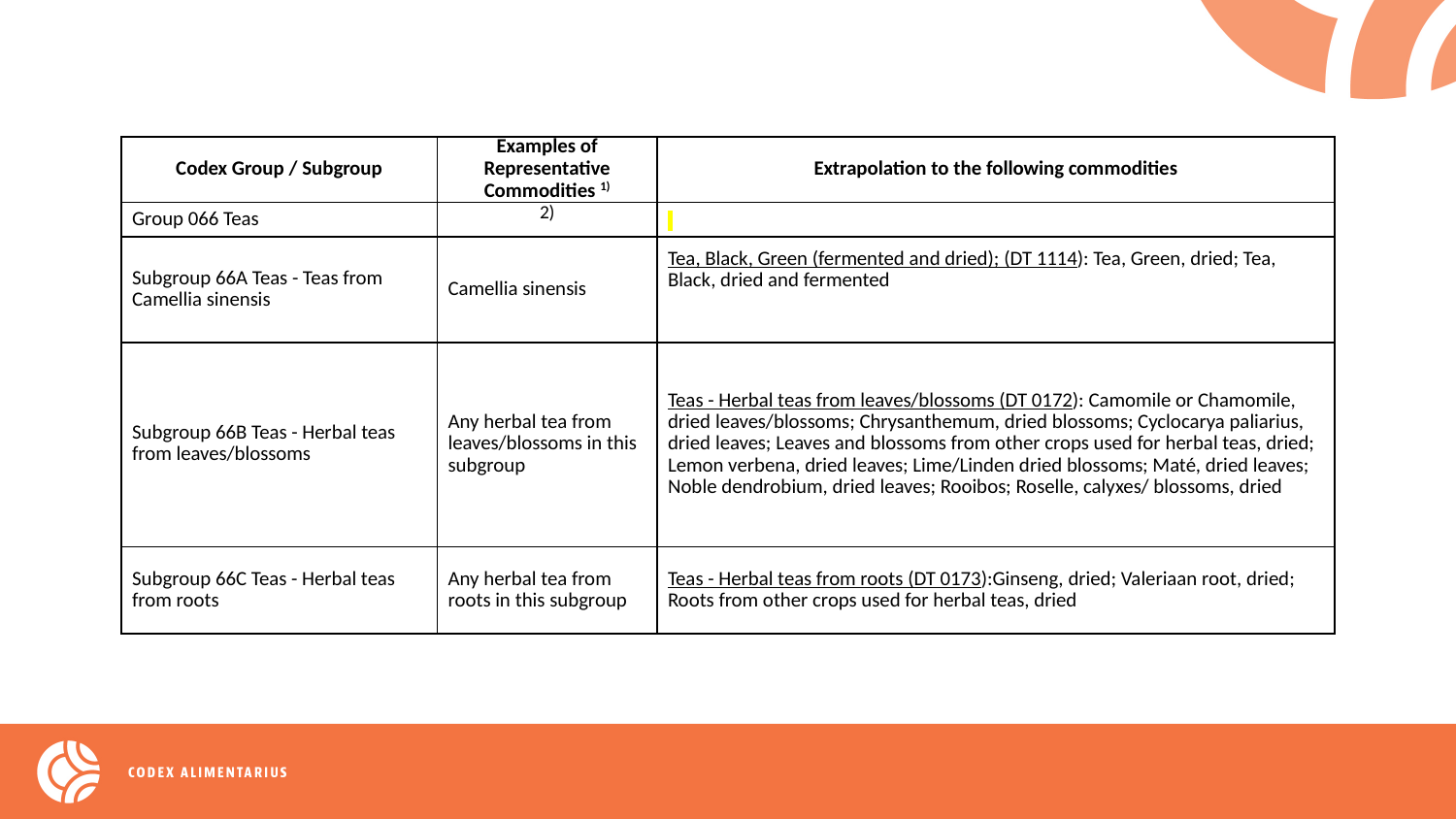

| Codex Group / Subgroup | Examples of Representative Commodities 1) | Extrapolation to the following commodities |
| --- | --- | --- |
| Group 066 Teas | 2) |  |
| Subgroup 66A Teas - Teas from Camellia sinensis | Camellia sinensis | Tea, Black, Green (fermented and dried); (DT 1114): Tea, Green, dried; Tea, Black, dried and fermented |
| Subgroup 66B Teas - Herbal teas from leaves/blossoms | Any herbal tea from leaves/blossoms in this subgroup | Teas - Herbal teas from leaves/blossoms (DT 0172): Camomile or Chamomile, dried leaves/blossoms; Chrysanthemum, dried blossoms; Cyclocarya paliarius, dried leaves; Leaves and blossoms from other crops used for herbal teas, dried; Lemon verbena, dried leaves; Lime/Linden dried blossoms; Maté, dried leaves; Noble dendrobium, dried leaves; Rooibos; Roselle, calyxes/ blossoms, dried |
| Subgroup 66C Teas - Herbal teas from roots | Any herbal tea from roots in this subgroup | Teas - Herbal teas from roots (DT 0173):Ginseng, dried; Valeriaan root, dried; Roots from other crops used for herbal teas, dried |